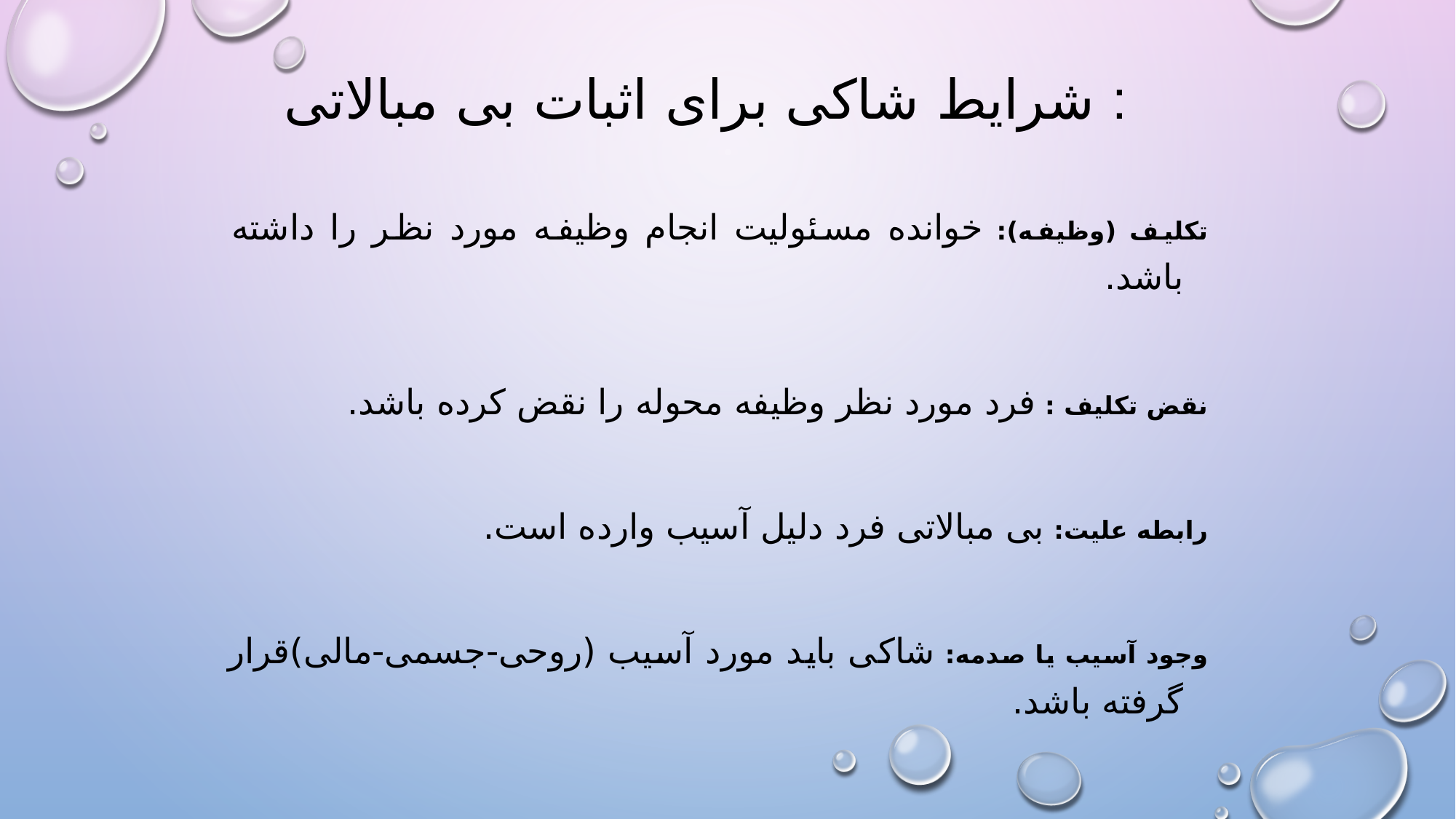

# شرایط شاکی برای اثبات بی مبالاتی :
تکلیف (وظیفه): خوانده مسئولیت انجام وظیفه مورد نظر را داشته باشد.

نقض تکلیف : فرد مورد نظر وظیفه محوله را نقض کرده باشد.

رابطه علیت: بی مبالاتی فرد دلیل آسیب وارده است.

وجود آسیب یا صدمه: شاکی باید مورد آسیب (روحی-جسمی-مالی)قرار گرفته باشد.